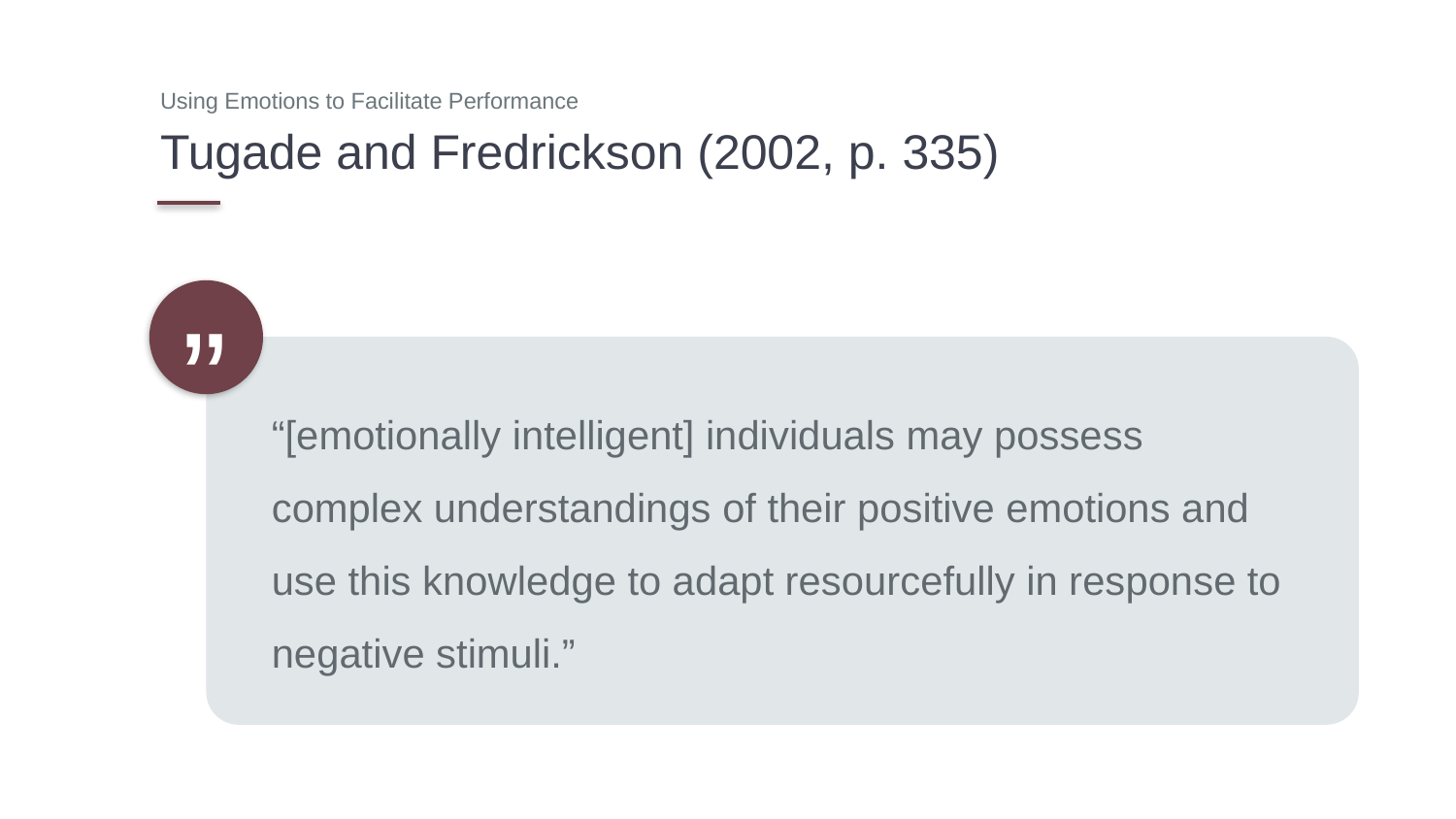

Using Emotions to Facilitate Performance
# Tugade and Fredrickson (2002, p. 335)

”
“[emotionally intelligent] individuals may possess complex understandings of their positive emotions and use this knowledge to adapt resourcefully in response to negative stimuli.”